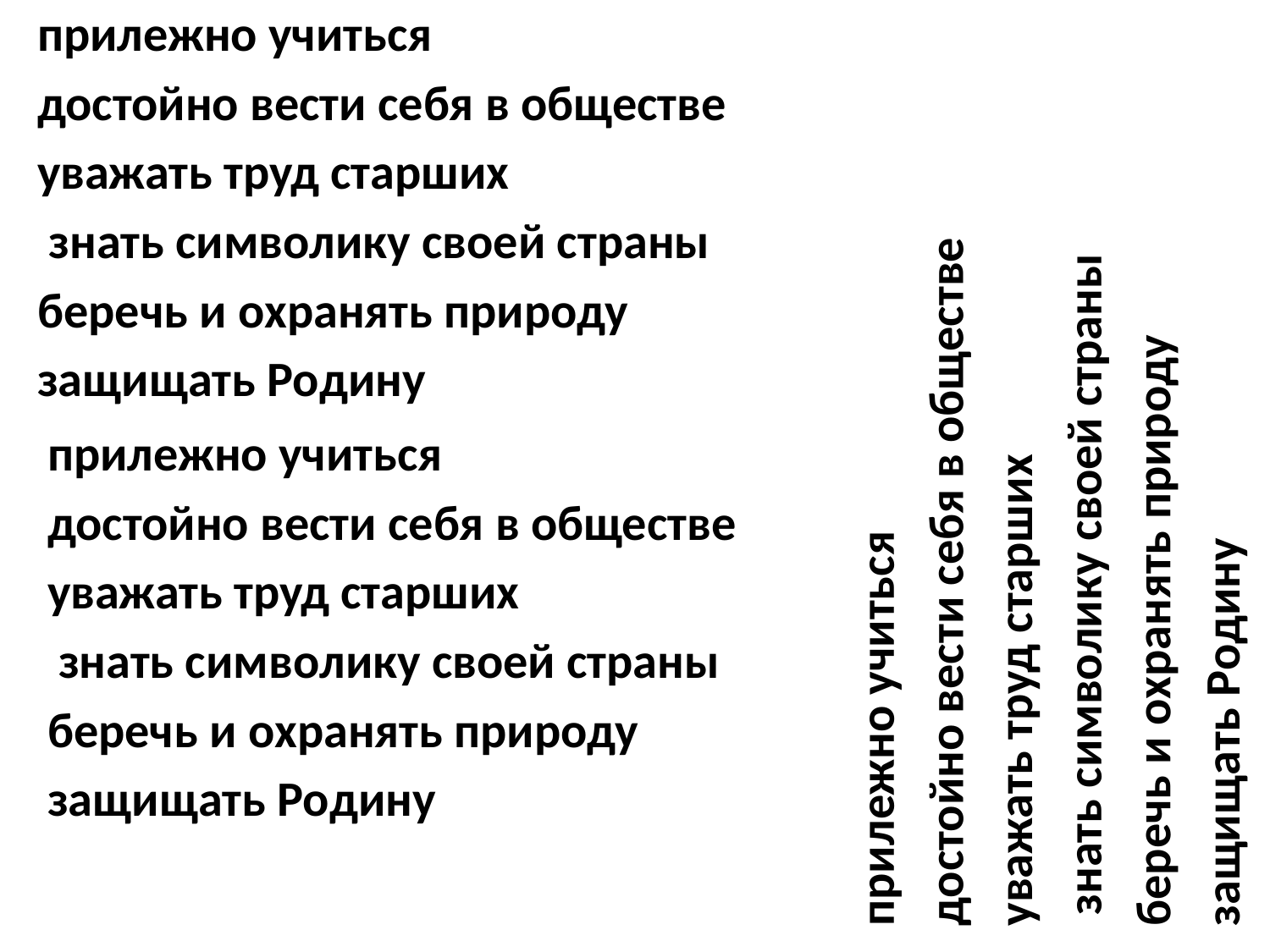

прилежно учиться
достойно вести себя в обществе
уважать труд старших
 знать символику своей страны
беречь и охранять природу
защищать Родину
#
прилежно учиться
достойно вести себя в обществе
уважать труд старших
 знать символику своей страны
беречь и охранять природу
защищать Родину
прилежно учиться
достойно вести себя в обществе
уважать труд старших
 знать символику своей страны
беречь и охранять природу
защищать Родину